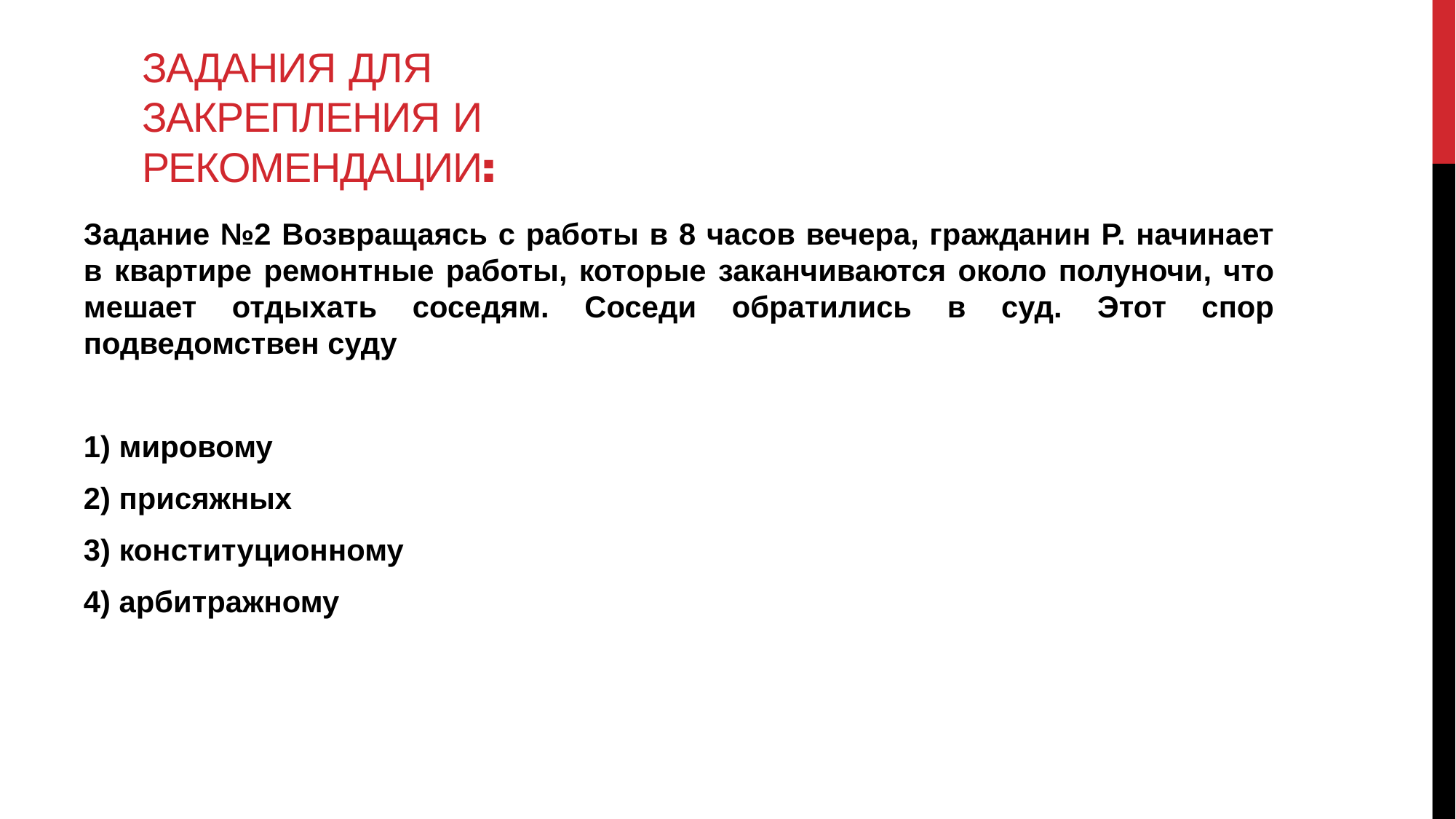

# Задания для закрепления и рекомендации:
Задание №2 Возвращаясь с работы в 8 часов вечера, гражданин Р. начинает в квартире ремонтные работы, которые заканчиваются около полуночи, что мешает отдыхать соседям. Соседи обратились в суд. Этот спор подведомствен суду

1) мировому
2) присяжных
3) конституционному
4) арбитражному